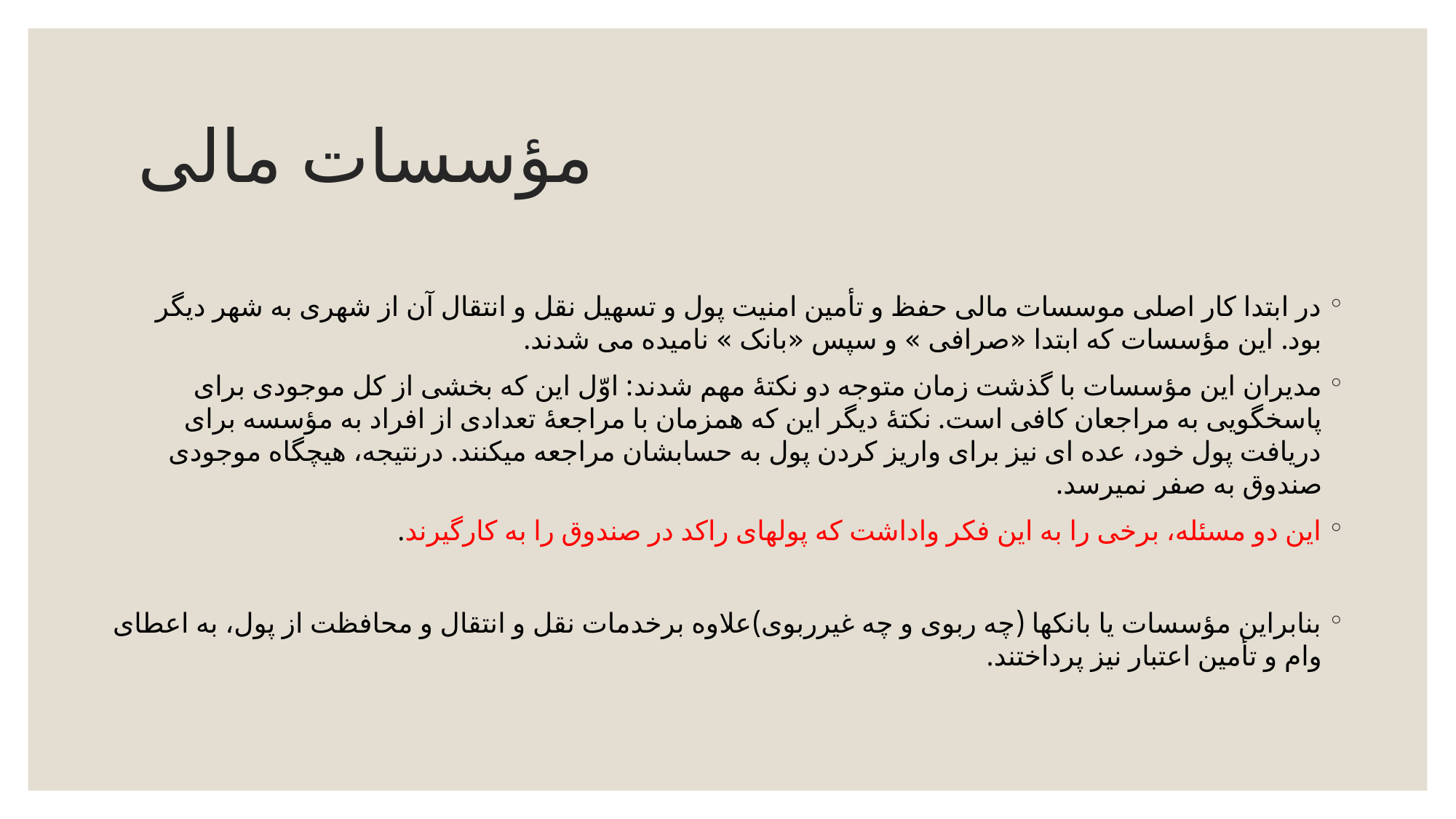

# مؤسسات مالی

در ابتدا کار اصلی موسسات مالی حفظ و تأمین امنیت پول و تسهیل نقل و انتقال آن از شهری به شهر دیگر بود. این مؤسسات که ابتدا «صرافی » و سپس «بانک » نامیده می شدند.
مدیران این مؤسسات با گذشت زمان متوجه دو نکتۀ مهم شدند: اوّل این که بخشی از کل موجودی برای پاسخگویی به مراجعان کافی است. نکتۀ دیگر این که همزمان با مراجعۀ تعدادی از افراد به مؤسسه برای دریافت پول خود، عده ای نیز برای واریز کردن پول به حسابشان مراجعه میکنند. درنتیجه، هیچگاه موجودی صندوق به صفر نمیرسد.
این دو مسئله، برخی را به این فکر واداشت که پولهای راکد در صندوق را به کارگیرند.

بنابراین مؤسسات یا بانکها (چه ربوی و چه غیرربوی)علاوه برخدمات نقل و انتقال و محافظت از پول، به اعطای وام و تأمین اعتبار نیز پرداختند.